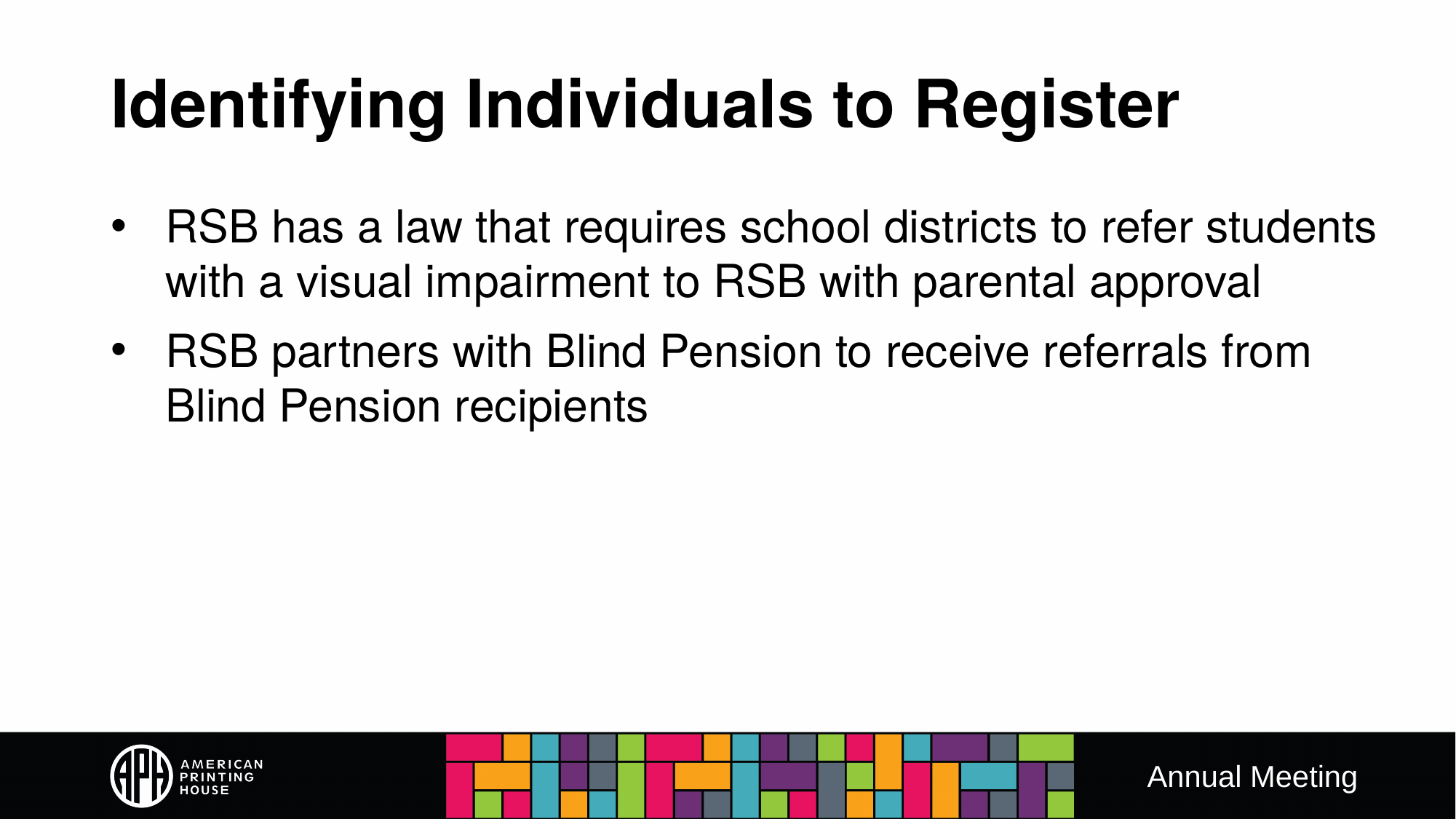

# Identifying Individuals to Register
RSB has a law that requires school districts to refer students with a visual impairment to RSB with parental approval
RSB partners with Blind Pension to receive referrals from Blind Pension recipients